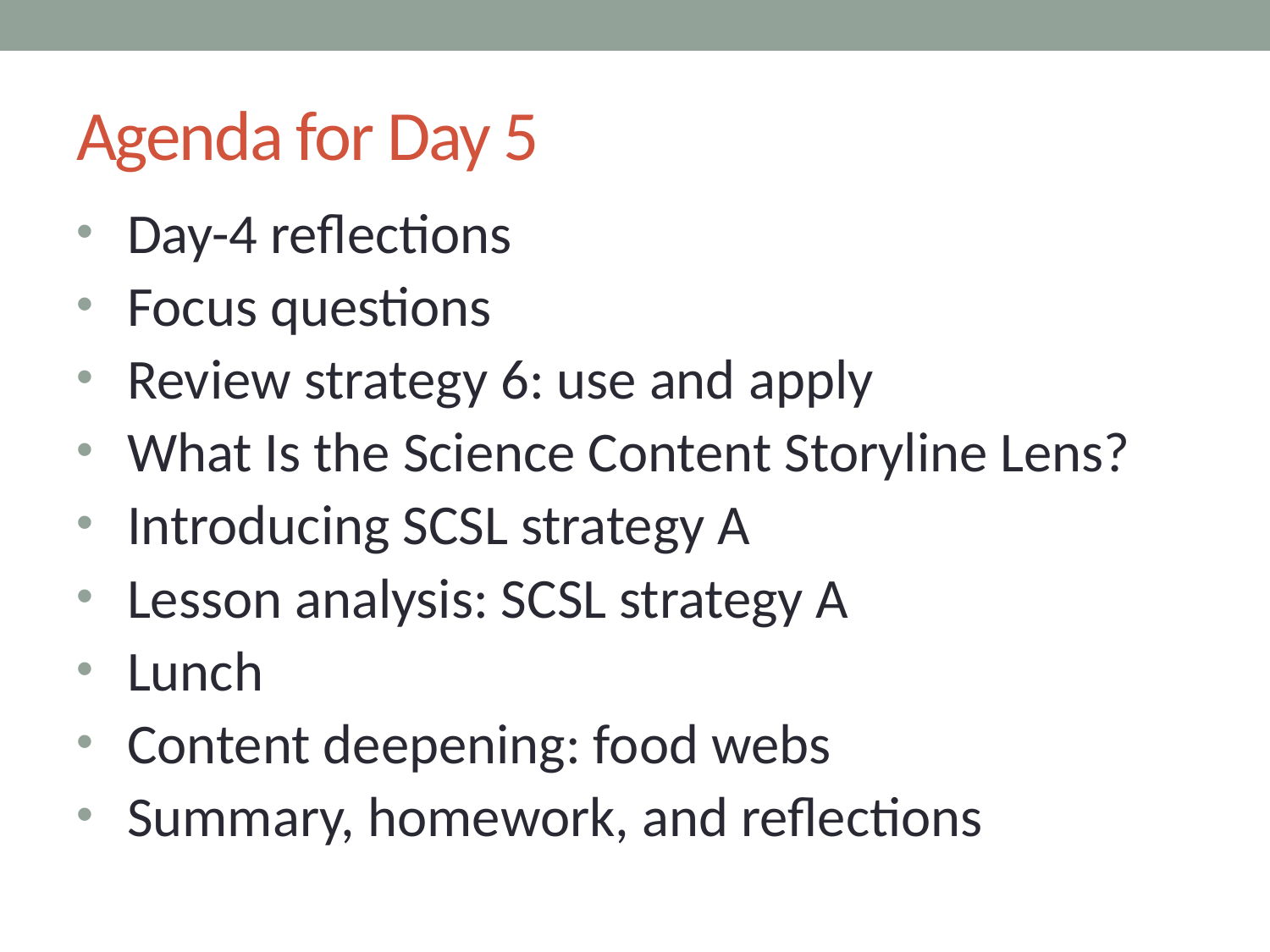

# Agenda for Day 5
Day-4 reflections
Focus questions
Review strategy 6: use and apply
What Is the Science Content Storyline Lens?
Introducing SCSL strategy A
Lesson analysis: SCSL strategy A
Lunch
Content deepening: food webs
Summary, homework, and reflections